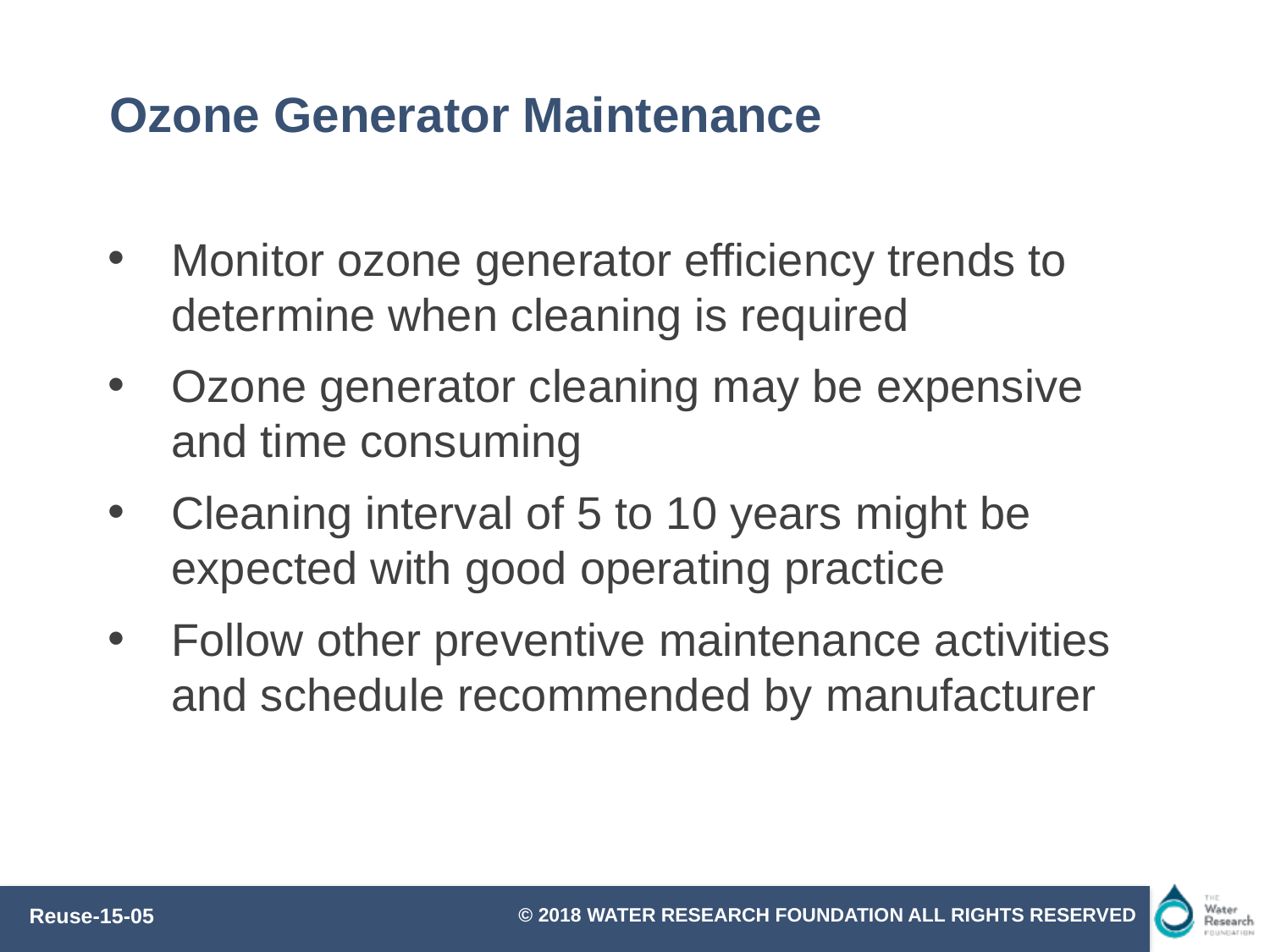

# Ozone Generator Maintenance
Monitor ozone generator efficiency trends to determine when cleaning is required
Ozone generator cleaning may be expensive and time consuming
Cleaning interval of 5 to 10 years might be expected with good operating practice
Follow other preventive maintenance activities and schedule recommended by manufacturer